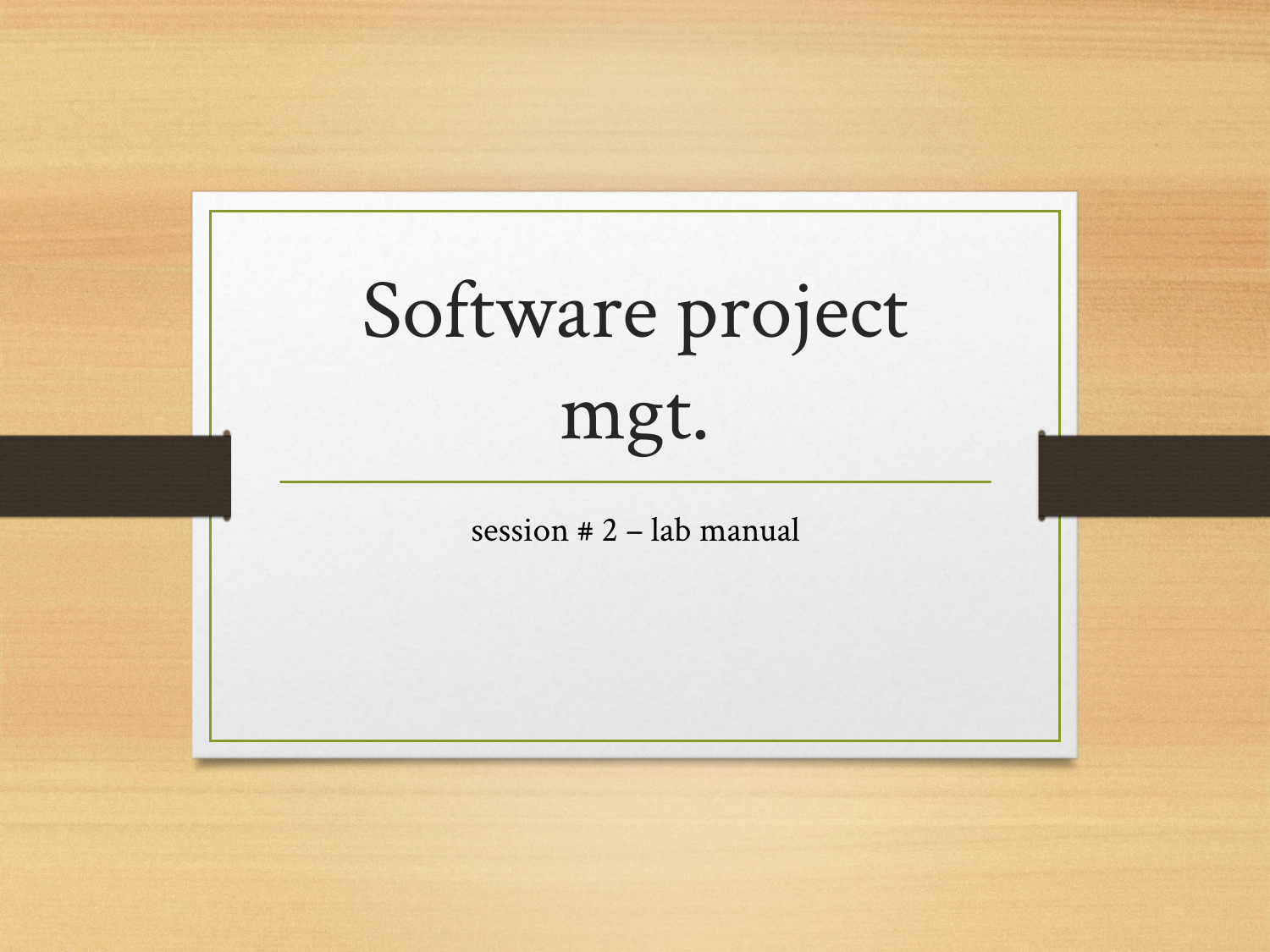

# Software project mgt.
session # 2 – lab manual